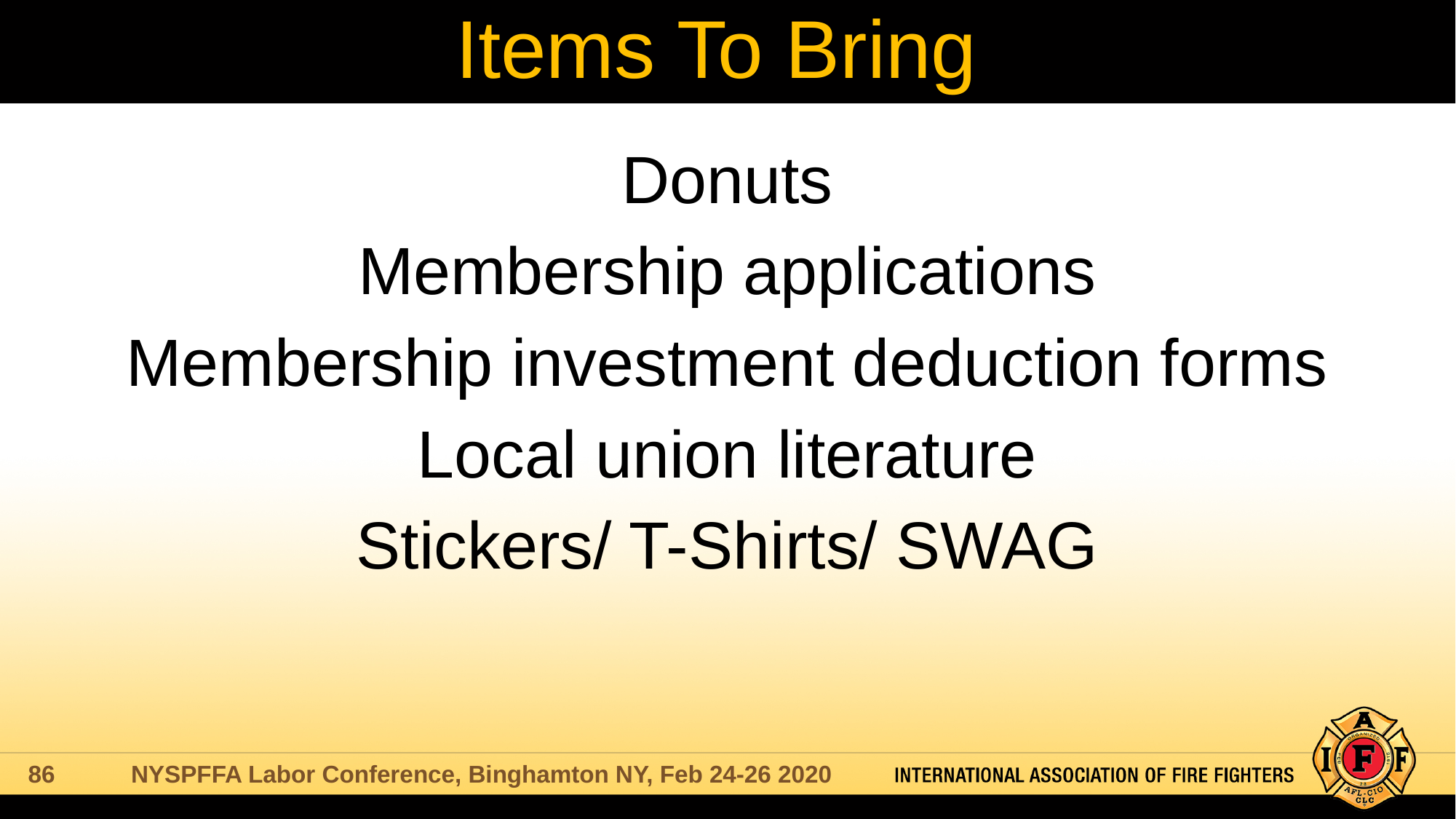

# Items To Bring
Donuts
Membership applications
Membership investment deduction forms
Local union literature
Stickers/ T-Shirts/ SWAG
NYSPFFA Labor Conference, Binghamton NY, Feb 24-26 2020